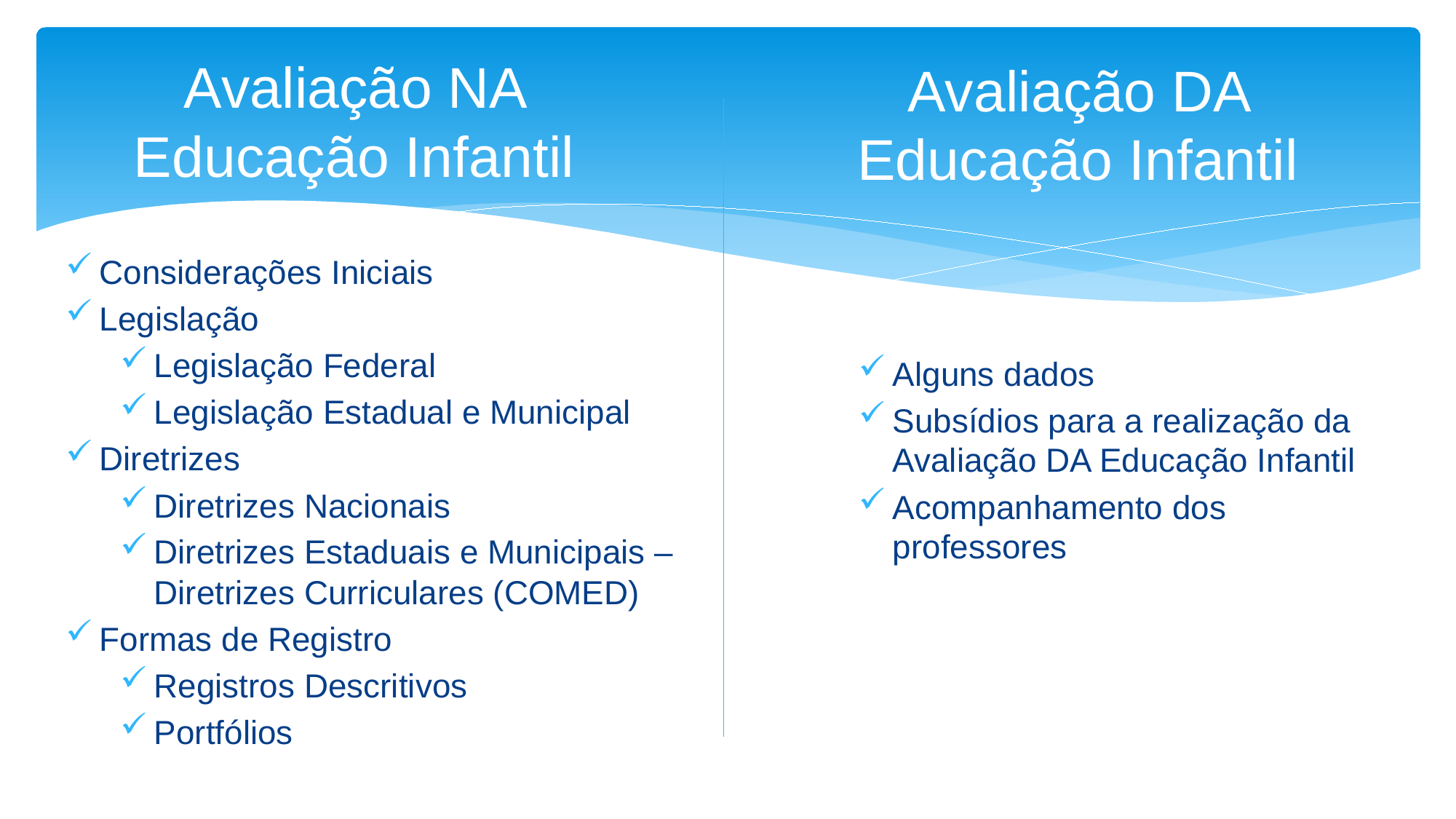

# Avaliação NA Educação Infantil
Avaliação DA Educação Infantil
Considerações Iniciais
Legislação
Legislação Federal
Legislação Estadual e Municipal
Diretrizes
Diretrizes Nacionais
Diretrizes Estaduais e Municipais – Diretrizes Curriculares (COMED)
Formas de Registro
Registros Descritivos
Portfólios

Alguns dados
Subsídios para a realização da Avaliação DA Educação Infantil
Acompanhamento dos professores